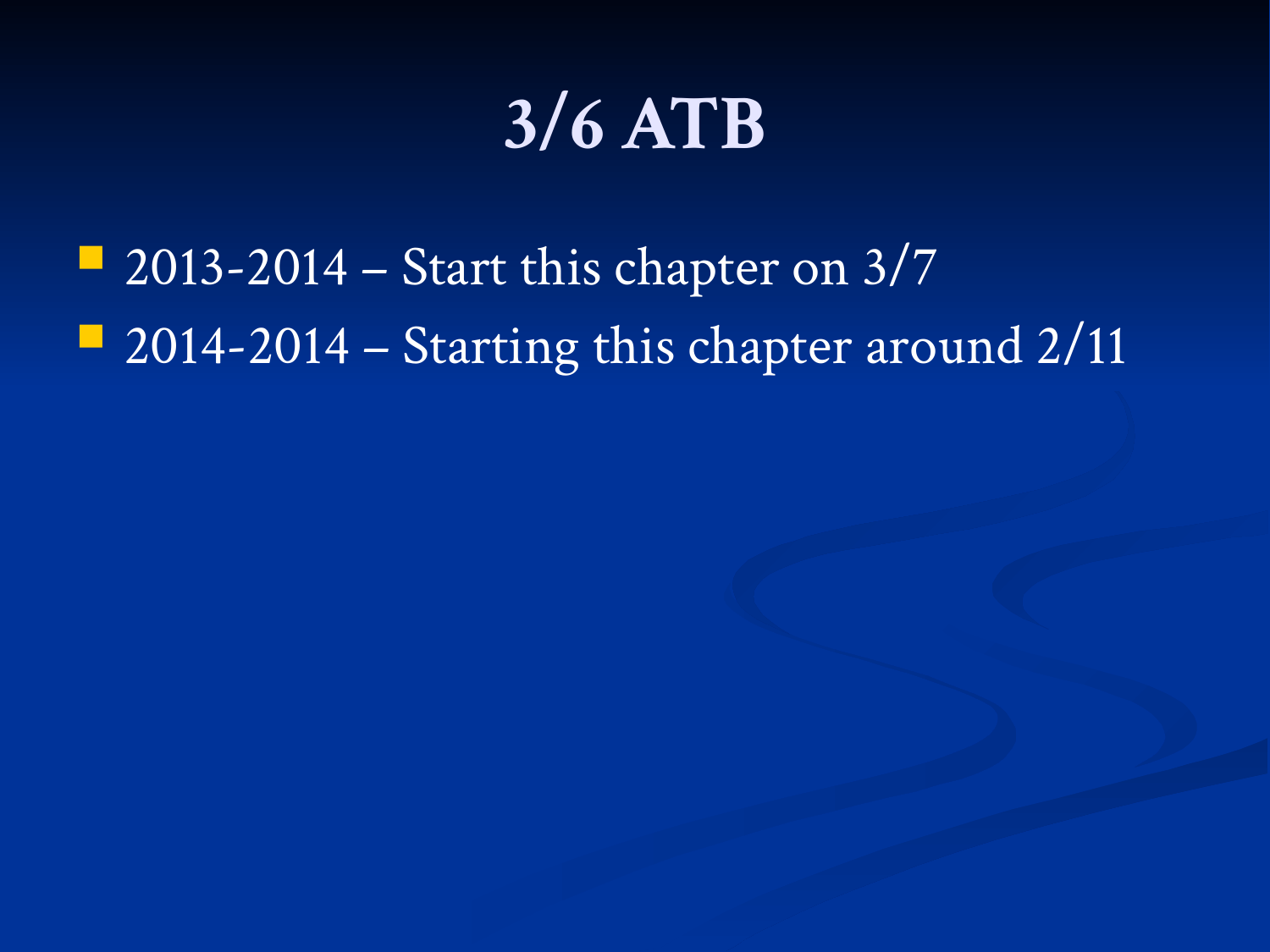

# 3/6 ATB
2013-2014 – Start this chapter on 3/7
2014-2014 – Starting this chapter around 2/11